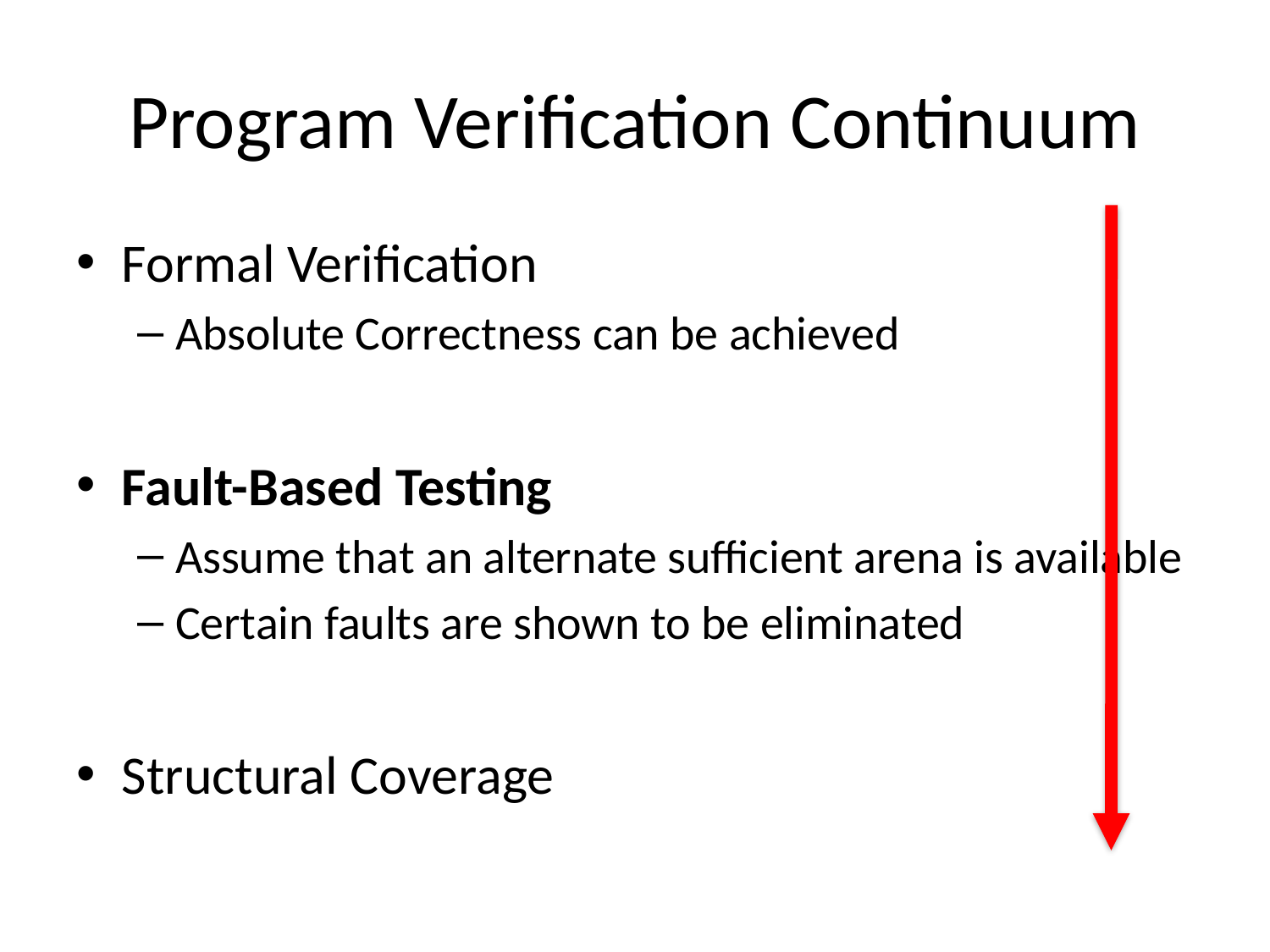

# Program Verification Continuum
Formal Verification
Absolute Correctness can be achieved

Fault-Based Testing
Assume that an alternate sufficient arena is available
Certain faults are shown to be eliminated

Structural Coverage